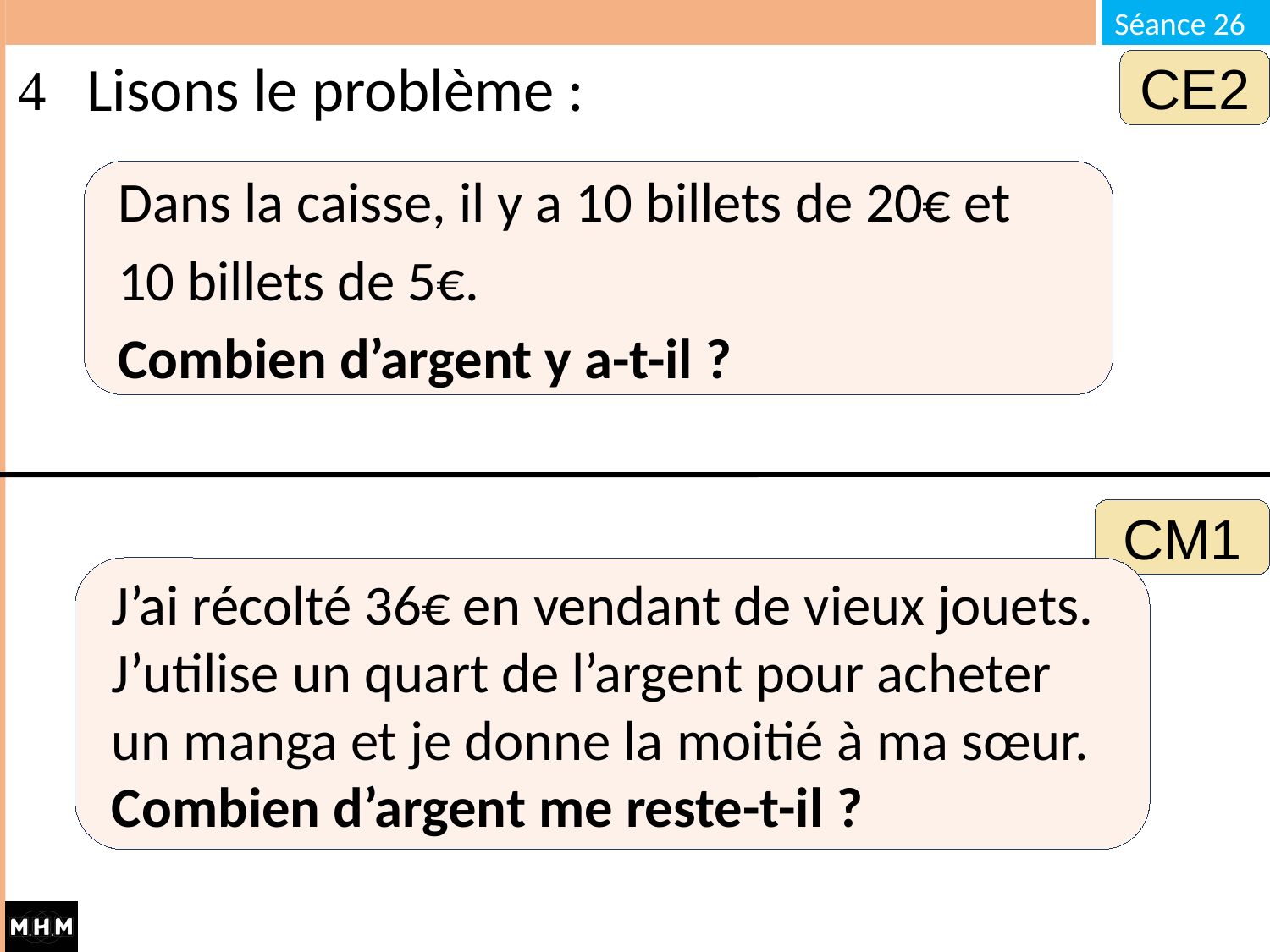

# Lisons le problème :
CE2
Dans la caisse, il y a 10 billets de 20€ et
10 billets de 5€.
Combien d’argent y a-t-il ?

CM1
J’ai récolté 36€ en vendant de vieux jouets.  J’utilise un quart de l’argent pour acheter un manga et je donne la moitié à ma sœur. Combien d’argent me reste-t-il ?